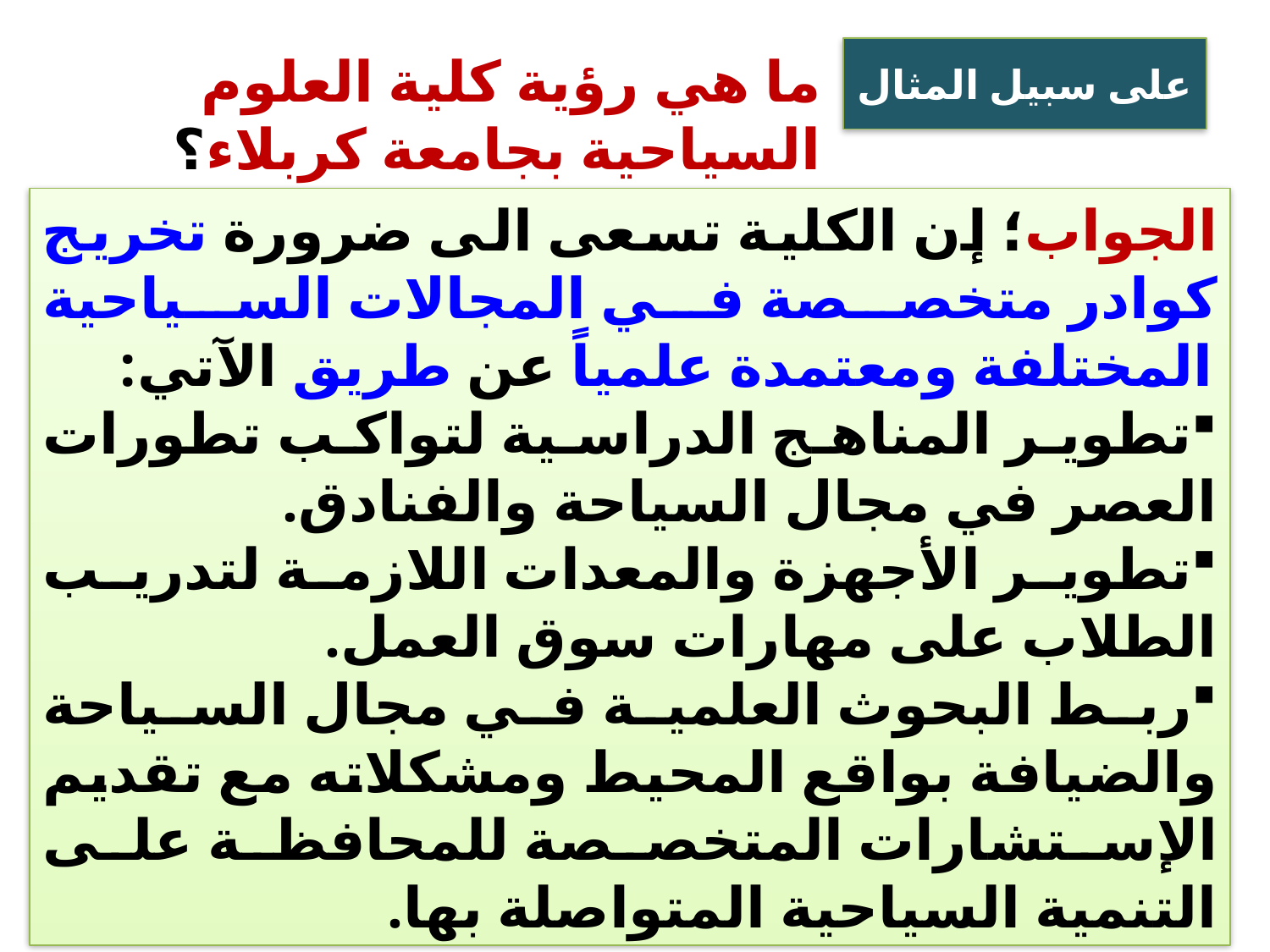

# على سبيل المثال
ما هي رؤية كلية العلوم السياحية بجامعة كربلاء؟
الجواب؛ إن الكلية تسعى الى ضرورة تخريج كوادر متخصصة في المجالات السياحية المختلفة ومعتمدة علمياً عن طريق الآتي:
تطوير المناهج الدراسية لتواكب تطورات العصر في مجال السياحة والفنادق.
تطوير الأجهزة والمعدات اللازمة لتدريب الطلاب على مهارات سوق العمل.
ربط البحوث العلمية في مجال السياحة والضيافة بواقع المحيط ومشكلاته مع تقديم الإستشارات المتخصصة للمحافظة على التنمية السياحية المتواصلة بها.